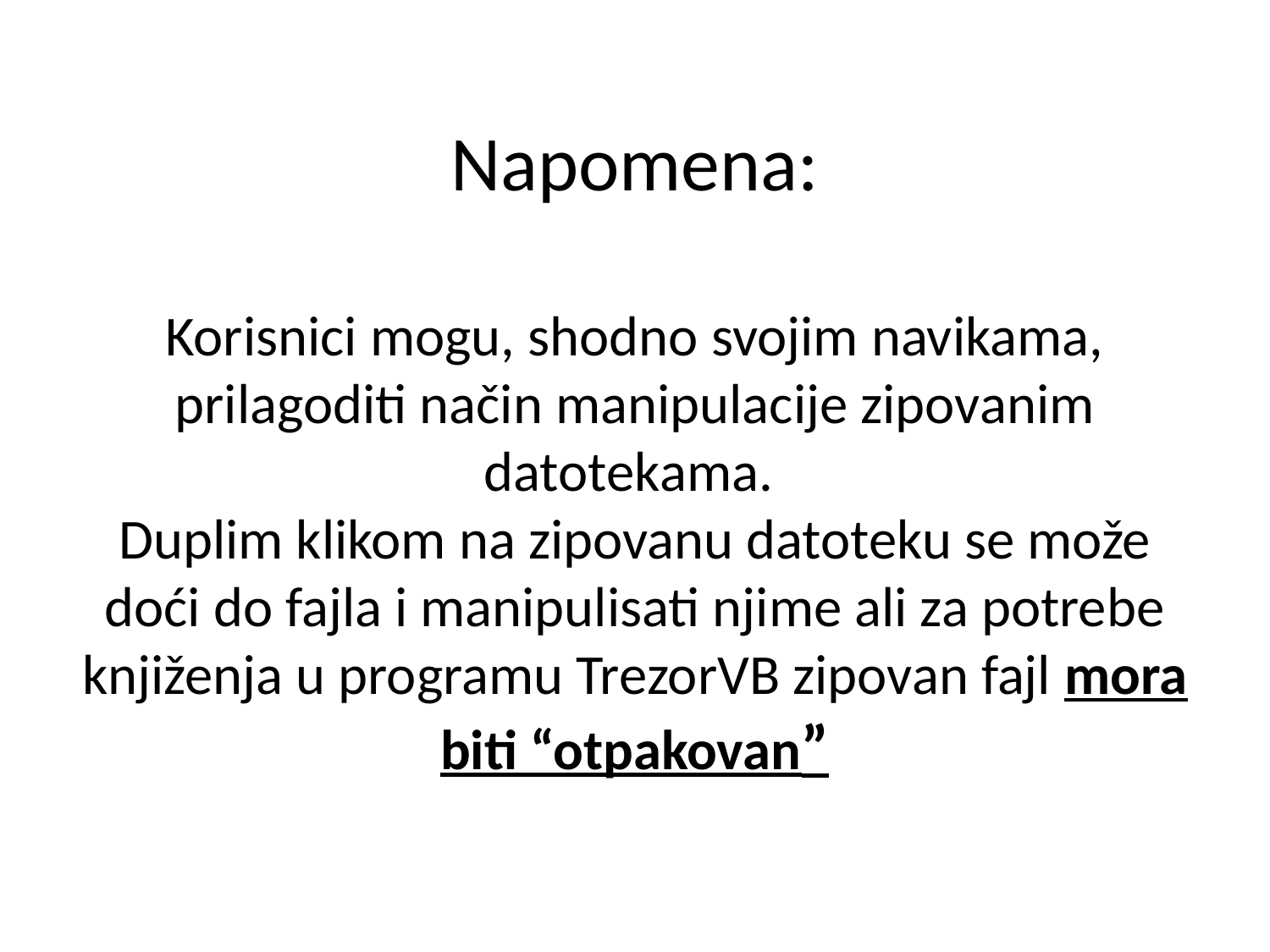

# Napomena: Korisnici mogu, shodno svojim navikama, prilagoditi način manipulacije zipovanim datotekama. Duplim klikom na zipovanu datoteku se može doći do fajla i manipulisati njime ali za potrebe knjiženja u programu TrezorVB zipovan fajl mora biti “otpakovan”